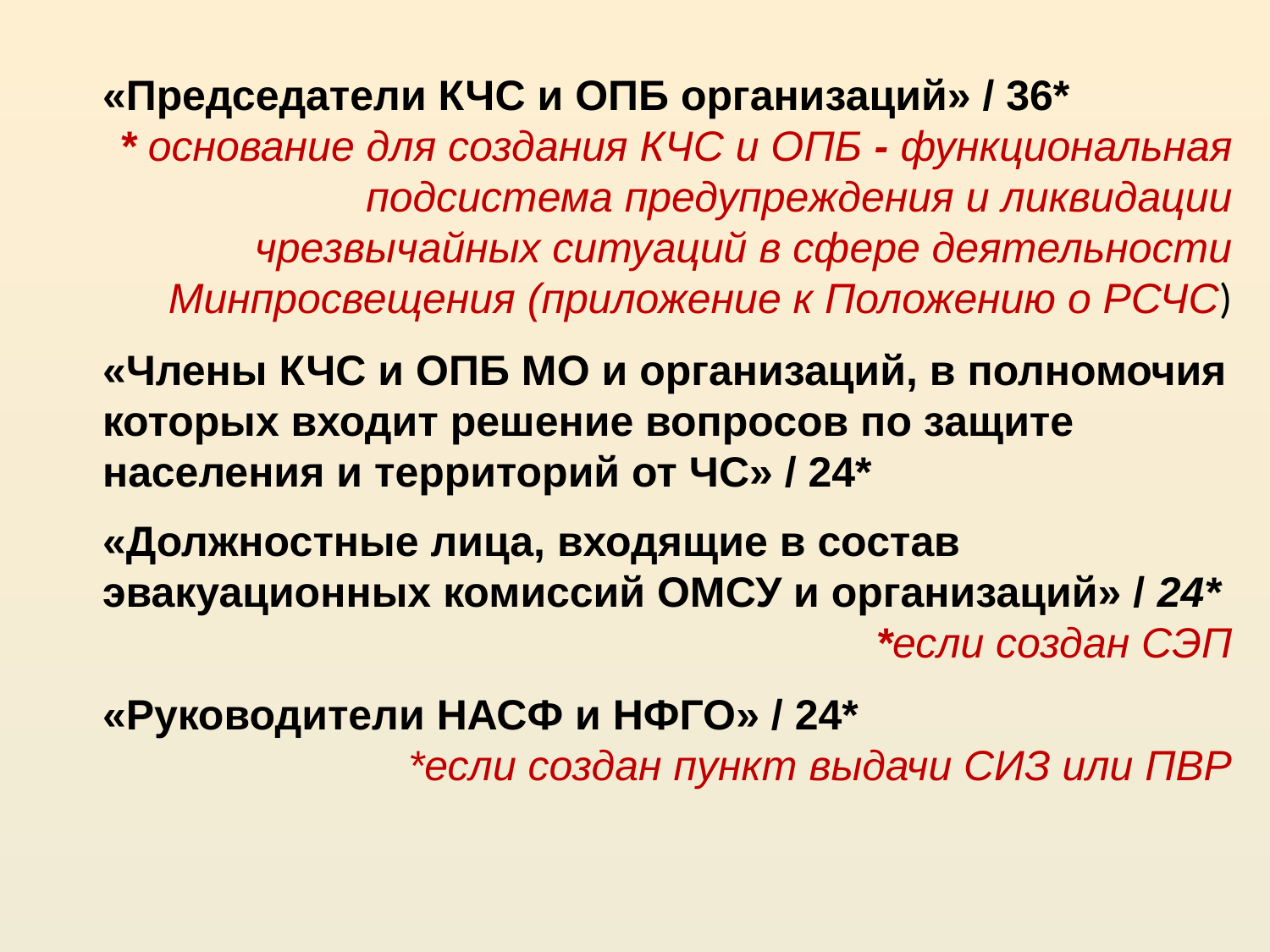

«Председатели КЧС и ОПБ организаций» / 36*
* основание для создания КЧС и ОПБ - функциональная подсистема предупреждения и ликвидации чрезвычайных ситуаций в сфере деятельности Минпросвещения (приложение к Положению о РСЧС)

«Члены КЧС и ОПБ МО и организаций, в полномочия которых входит решение вопросов по защите населения и территорий от ЧС» / 24*

«Должностные лица, входящие в состав эвакуационных комиссий ОМСУ и организаций» / 24*
*если создан СЭП

«Руководители НАСФ и НФГО» / 24*
*если создан пункт выдачи СИЗ или ПВР